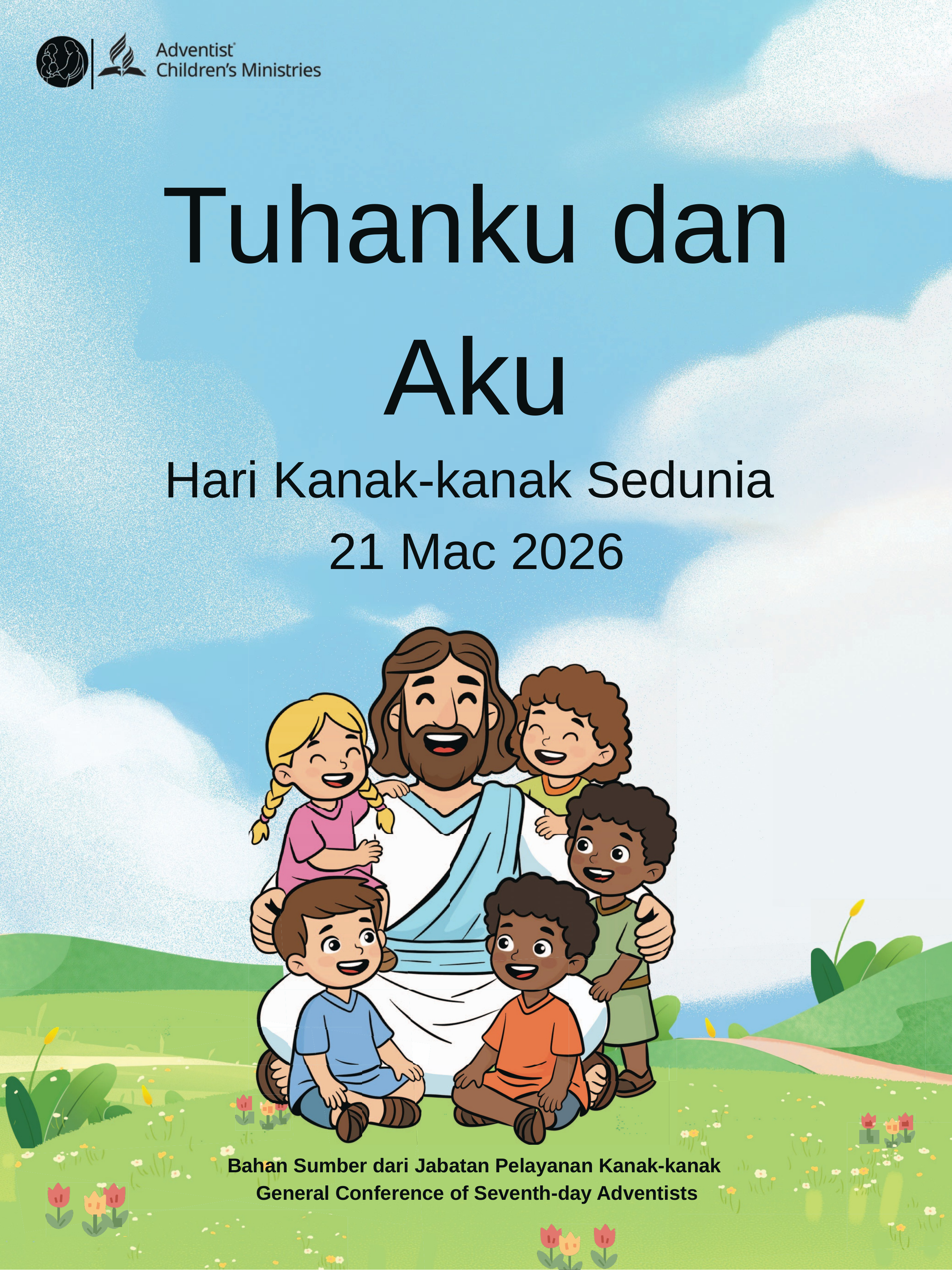

Tuhanku dan Aku
Hari Kanak-kanak Sedunia
21 Mac 2026

Bahan Sumber dari Jabatan Pelayanan Kanak-kanak  General Conference of Seventh-day Adventists